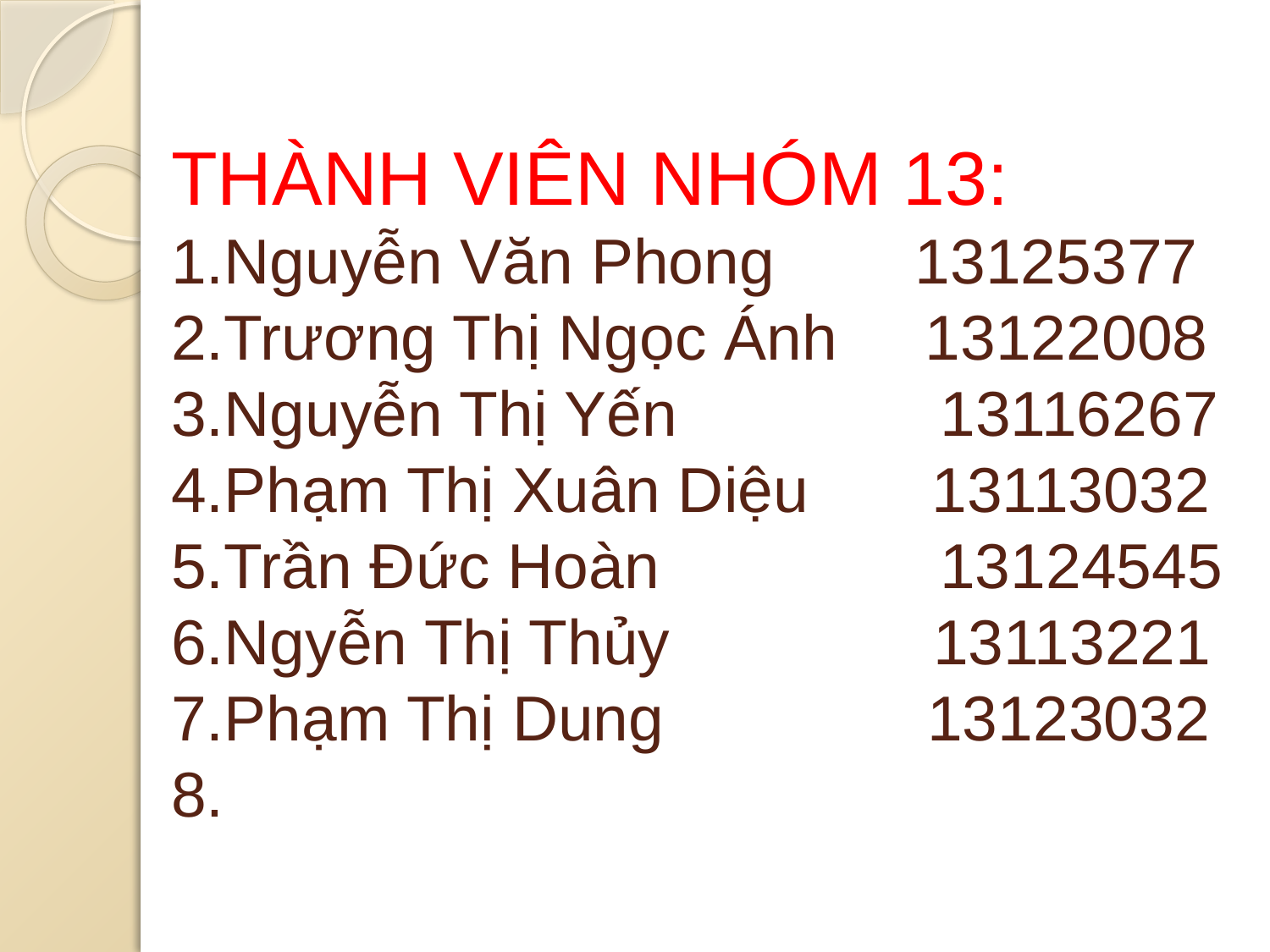

# THÀNH VIÊN NHÓM 13: 1.Nguyễn Văn Phong        13125377 2.Trương Thị Ngọc Ánh     13122008 3.Nguyễn Thị Yến               13116267 4.Phạm Thị Xuân Diệu       13113032 5.Trần Đức Hoàn                13124545 6.Ngyễn Thị Thủy               13113221 7.Phạm Thị Dung               13123032 8.